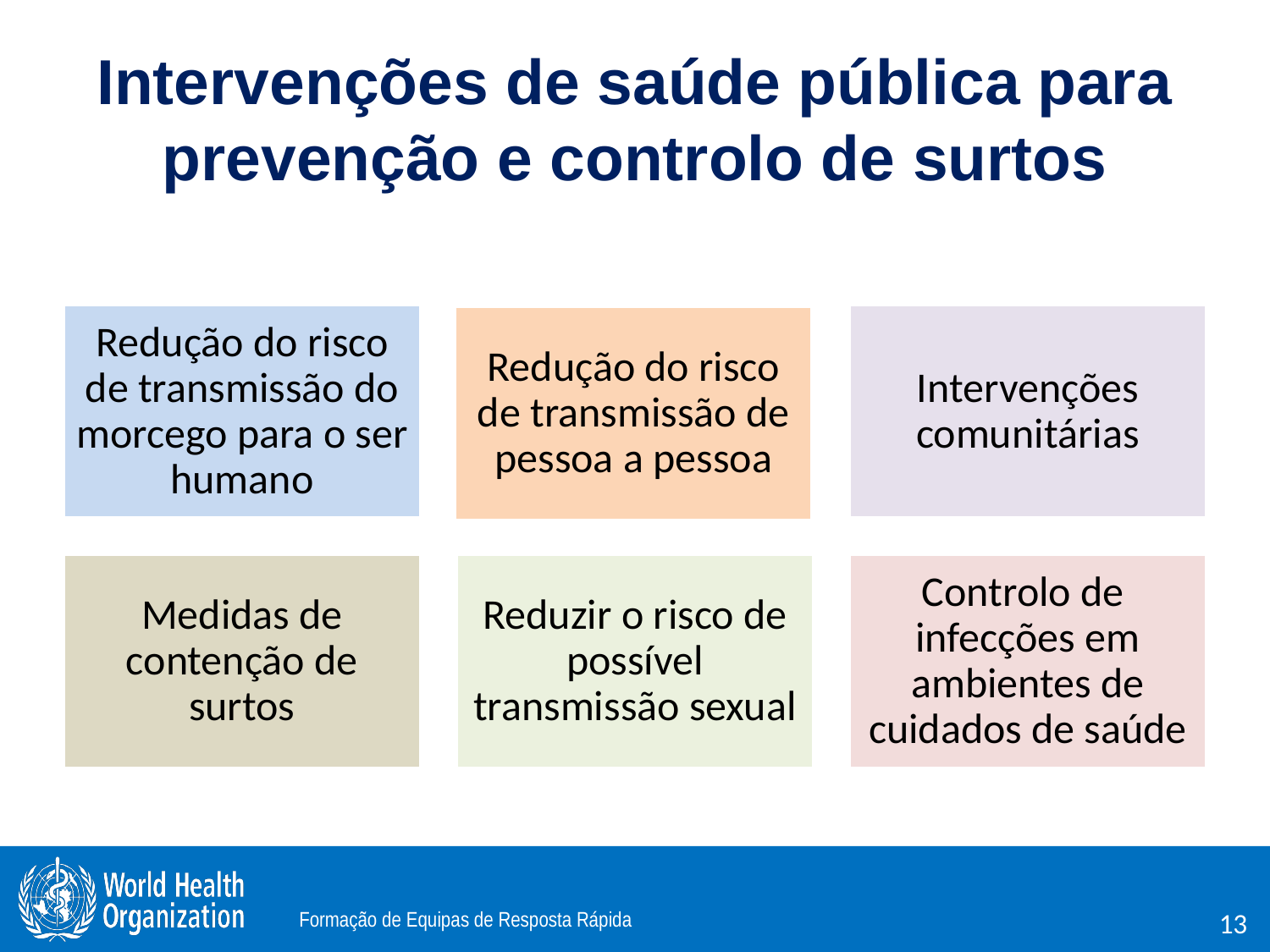

# Intervenções de saúde pública para prevenção e controlo de surtos
Redução do risco de transmissão do morcego para o ser humano
Redução do risco de transmissão de pessoa a pessoa
Intervenções comunitárias
Medidas de contenção de surtos
Reduzir o risco de possível transmissão sexual
Controlo de  infecções em ambientes de cuidados de saúde